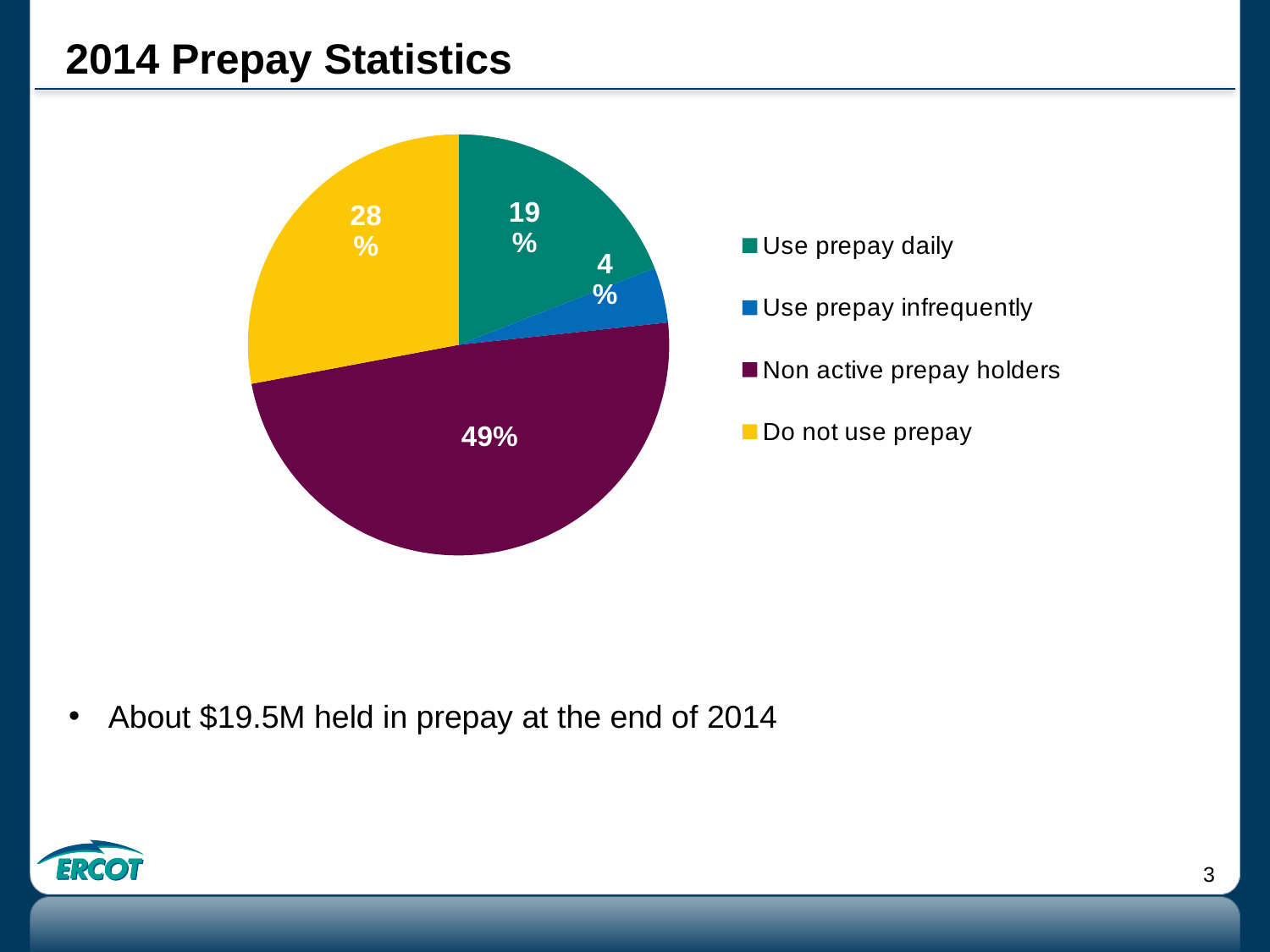

# 2014 Prepay Statistics

### Chart

| Category |  |
|---|---|
| Use prepay daily | 0.1906779661016949 |
| Use prepay infrequently | 0.0423728813559322 |
| Non active prepay holders | 0.4872881355932203 |
| Do not use prepay  | 0.2796610169491525 |
About $19.5M held in prepay at the end of 2014